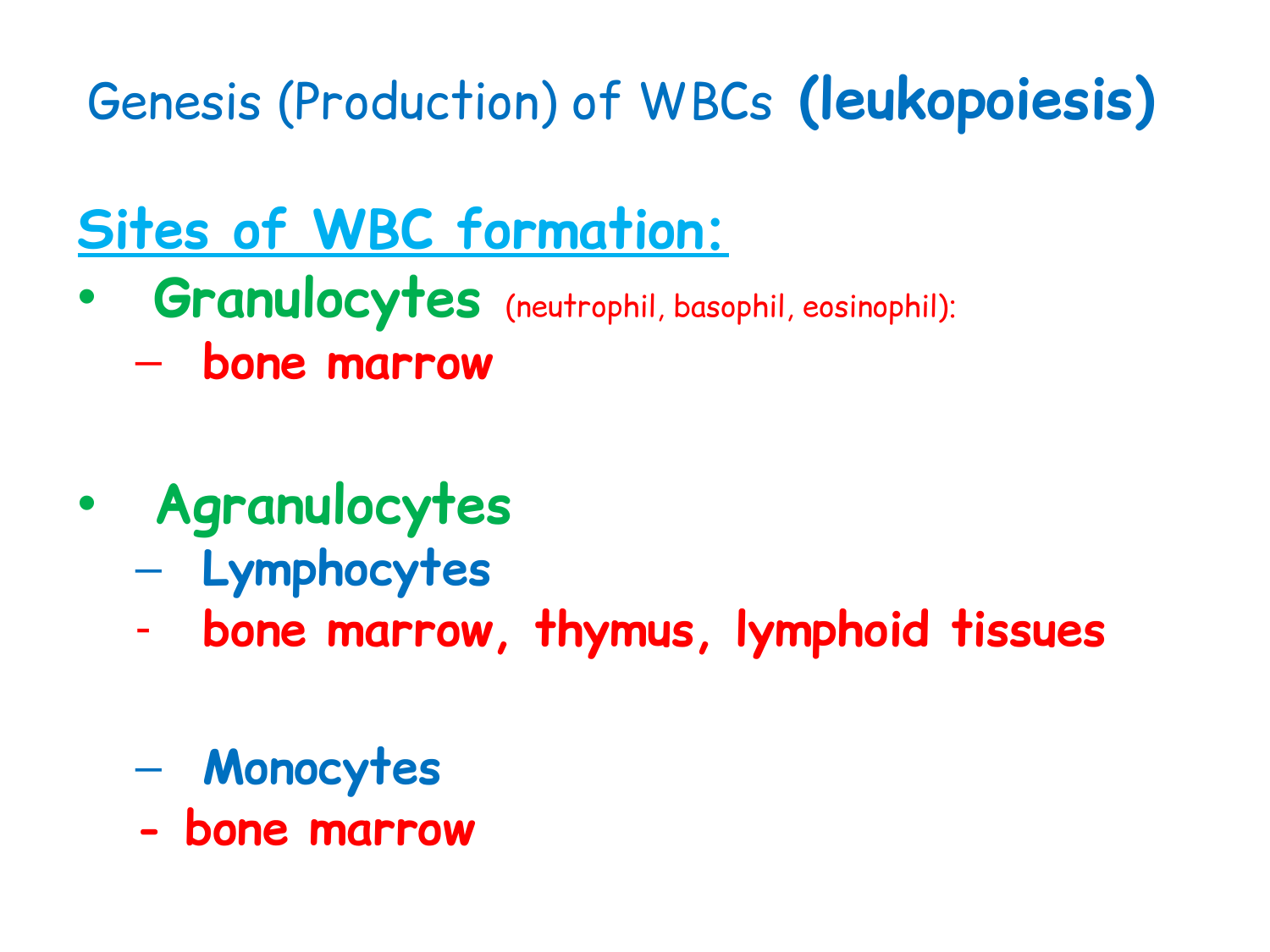

# Genesis (Production) of WBCs (leukopoiesis)
Sites of WBC formation:
Granulocytes (neutrophil, basophil, eosinophil):
bone marrow

Agranulocytes
Lymphocytes
bone marrow, thymus, lymphoid tissues

Monocytes
- bone marrow